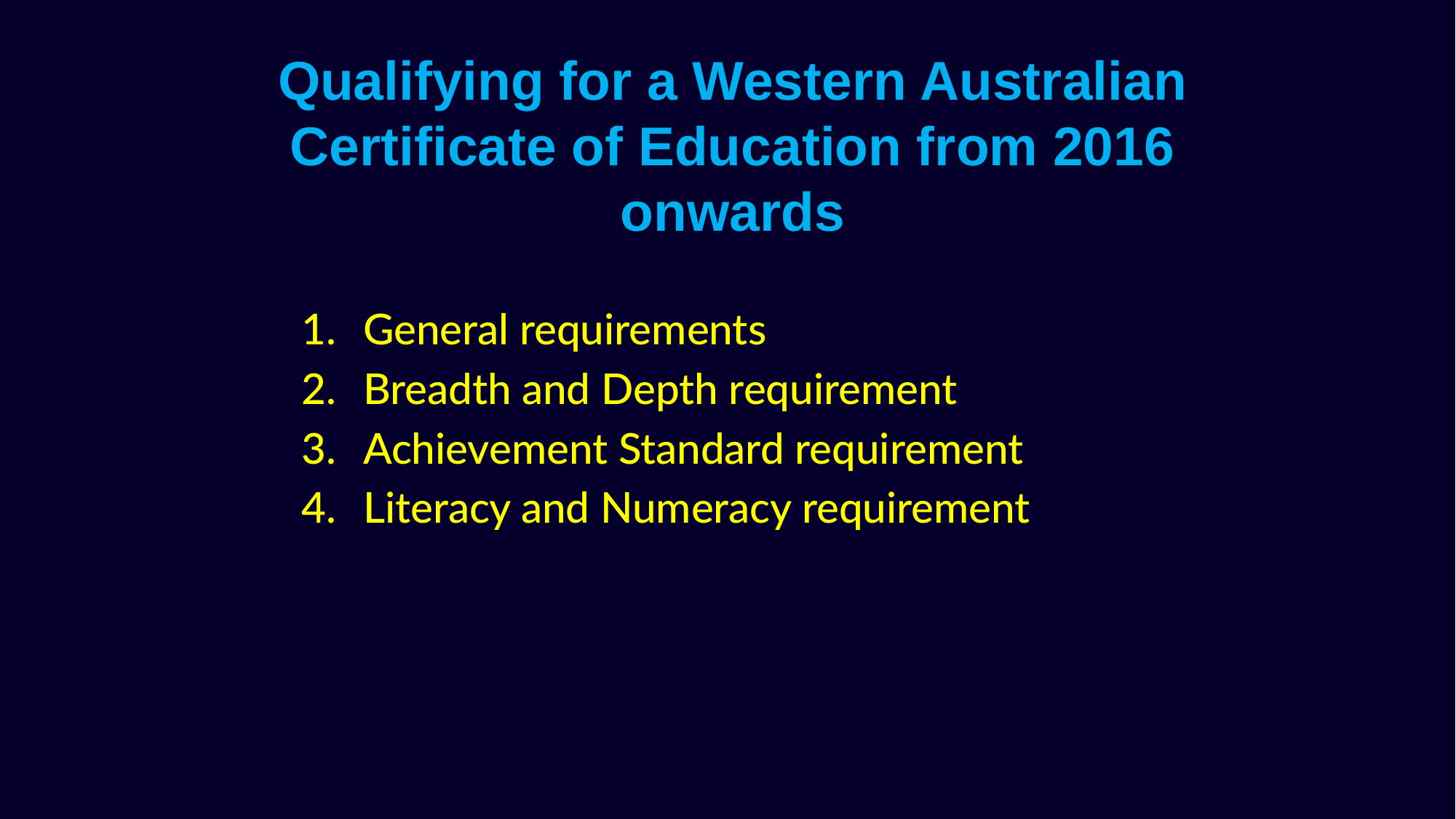

# Qualifying for a Western Australian Certificate of Education from 2016 onwards

General requirements
Breadth and Depth requirement
Achievement Standard requirement
Literacy and Numeracy requirement